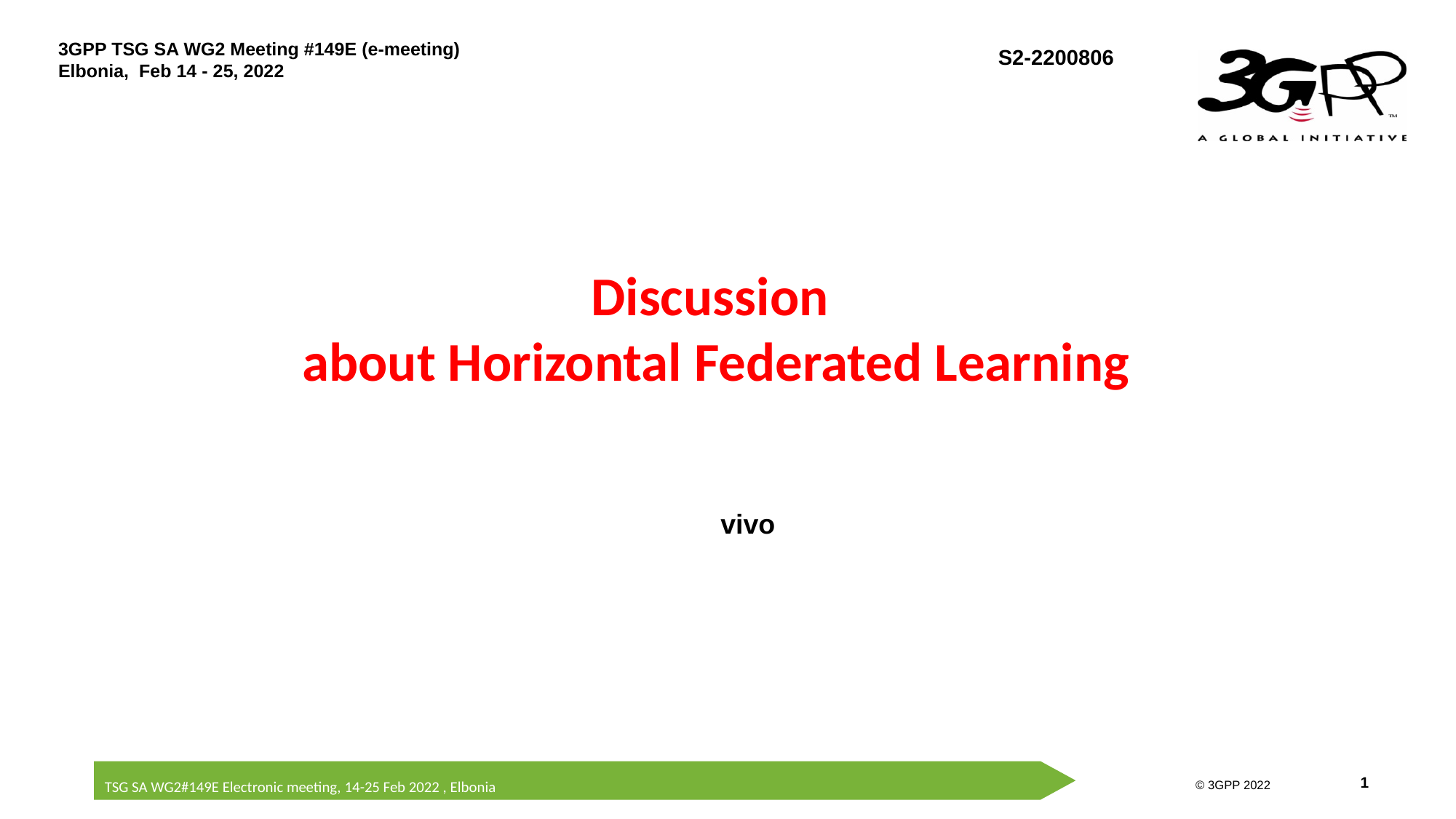

# Discussion about Horizontal Federated Learning
vivo